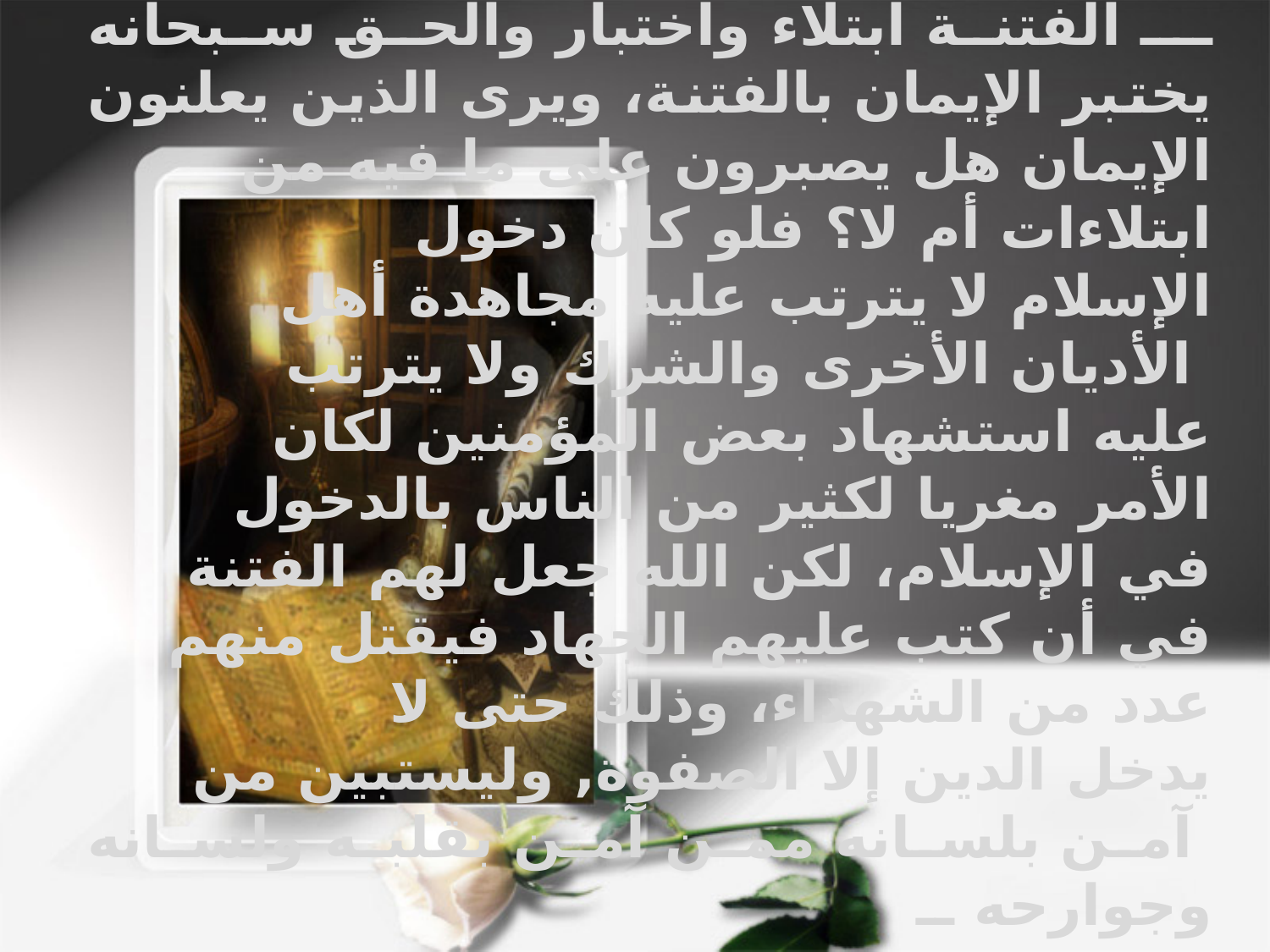

ــ الفتنة ابتلاء واختبار والحق سبحانه يختبر الإيمان بالفتنة، ويرى الذين يعلنون الإيمان هل يصبرون على ما فيه من
ابتلاءات أم لا؟ فلو كان دخول
الإسلام لا يترتب عليه مجاهدة أهل
 الأديان الأخرى والشرك ولا يترتب
عليه استشهاد بعض المؤمنين لكان
الأمر مغريا لكثير من الناس بالدخول
في الإسلام، لكن الله جعل لهم الفتنة
في أن كتب عليهم الجهاد فيقتل منهم
عدد من الشهداء، وذلك حتى لا
يدخل الدين إلا الصفوة, وليستبين من
 آمن بلسانه ممن آمن بقلبه ولسانه وجوارحه ــ